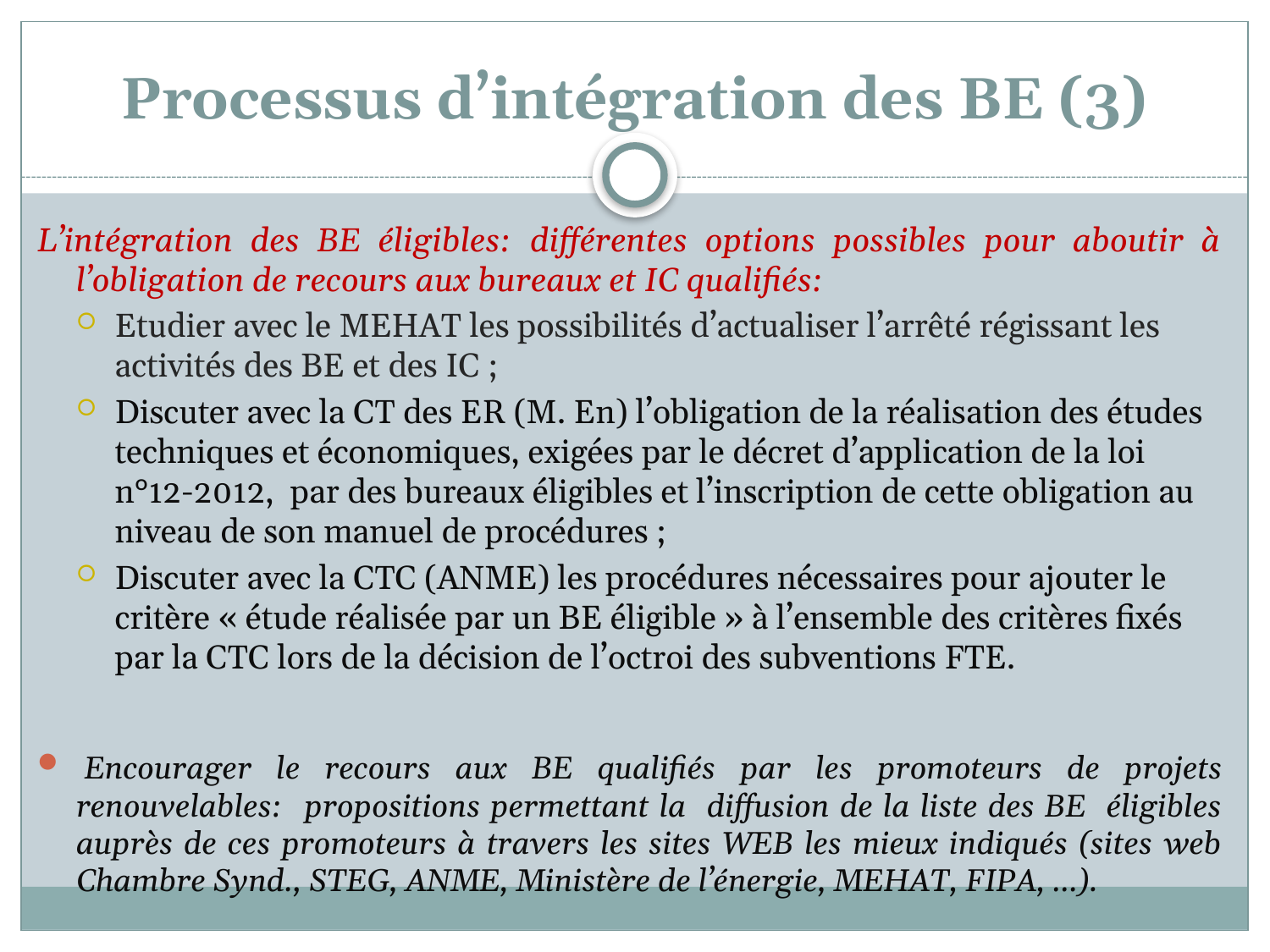

# Processus d’intégration des BE (3)
L’intégration des BE éligibles: différentes options possibles pour aboutir à l’obligation de recours aux bureaux et IC qualifiés:
Etudier avec le MEHAT les possibilités d’actualiser l’arrêté régissant les activités des BE et des IC ;
Discuter avec la CT des ER (M. En) l’obligation de la réalisation des études techniques et économiques, exigées par le décret d’application de la loi n°12-2012,  par des bureaux éligibles et l’inscription de cette obligation au niveau de son manuel de procédures ;
Discuter avec la CTC (ANME) les procédures nécessaires pour ajouter le critère « étude réalisée par un BE éligible » à l’ensemble des critères fixés par la CTC lors de la décision de l’octroi des subventions FTE.

 Encourager le recours aux BE qualifiés par les promoteurs de projets renouvelables:  propositions permettant la  diffusion de la liste des BE  éligibles auprès de ces promoteurs à travers les sites WEB les mieux indiqués (sites web Chambre Synd., STEG, ANME, Ministère de l’énergie, MEHAT, FIPA, …).